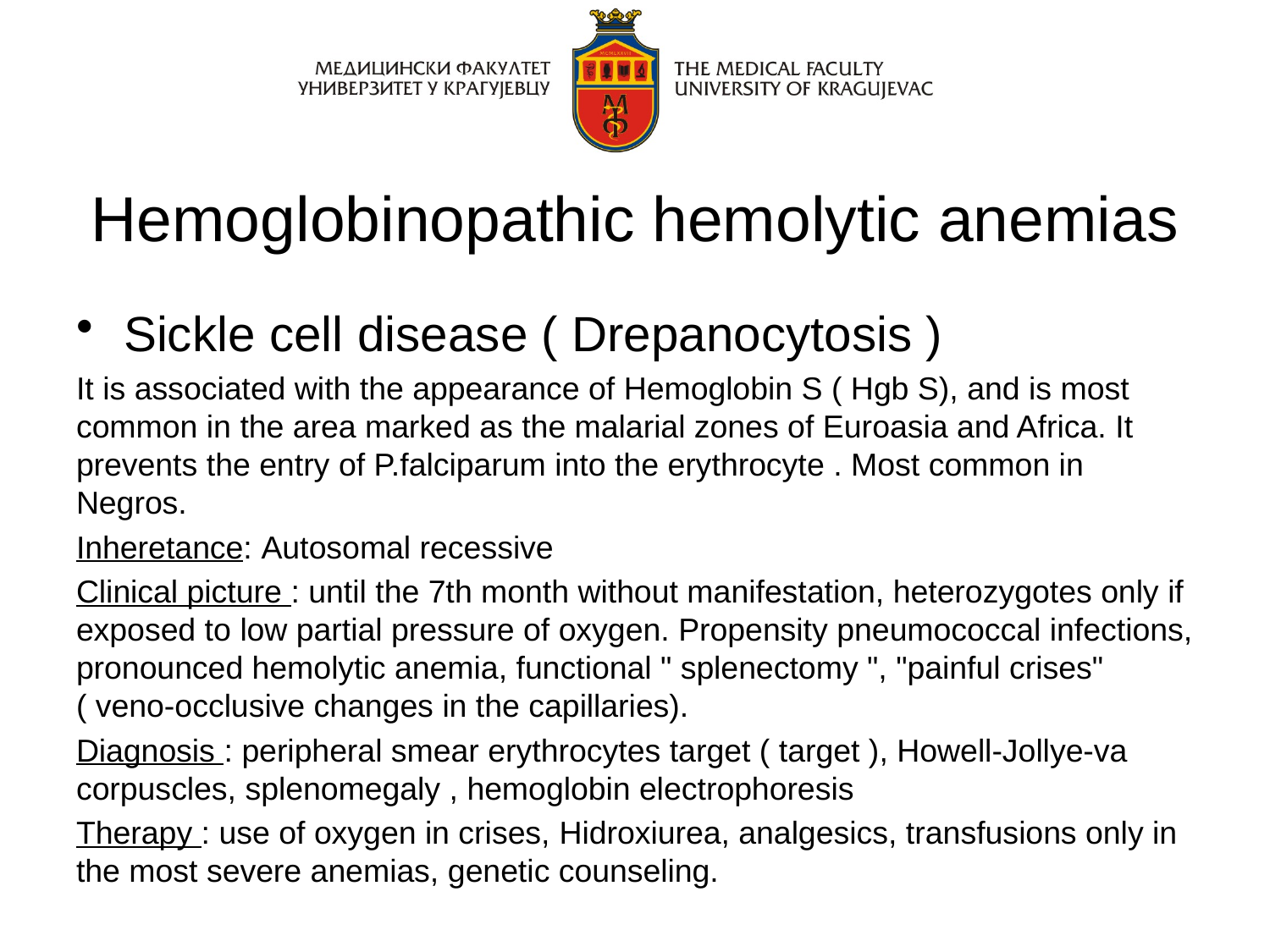

# Hemoglobinopathic hemolytic anemias
Sickle cell disease ( Drepanocytosis )
It is associated with the appearance of Hemoglobin S ( Hgb S), and is most common in the area marked as the malarial zones of Euroasia and Africa. It prevents the entry of P.falciparum into the erythrocyte . Most common in Negros.
Inheretance: Autosomal recessive
Clinical picture : until the 7th month without manifestation, heterozygotes only if exposed to low partial pressure of oxygen. Propensity pneumococcal infections, pronounced hemolytic anemia, functional " splenectomy ", "painful crises" ( veno-occlusive changes in the capillaries).
Diagnosis : peripheral smear erythrocytes target ( target ), Howell-Jollye-va corpuscles, splenomegaly , hemoglobin electrophoresis
Therapy : use of oxygen in crises, Hidroxiurea, analgesics, transfusions only in the most severe anemias, genetic counseling.